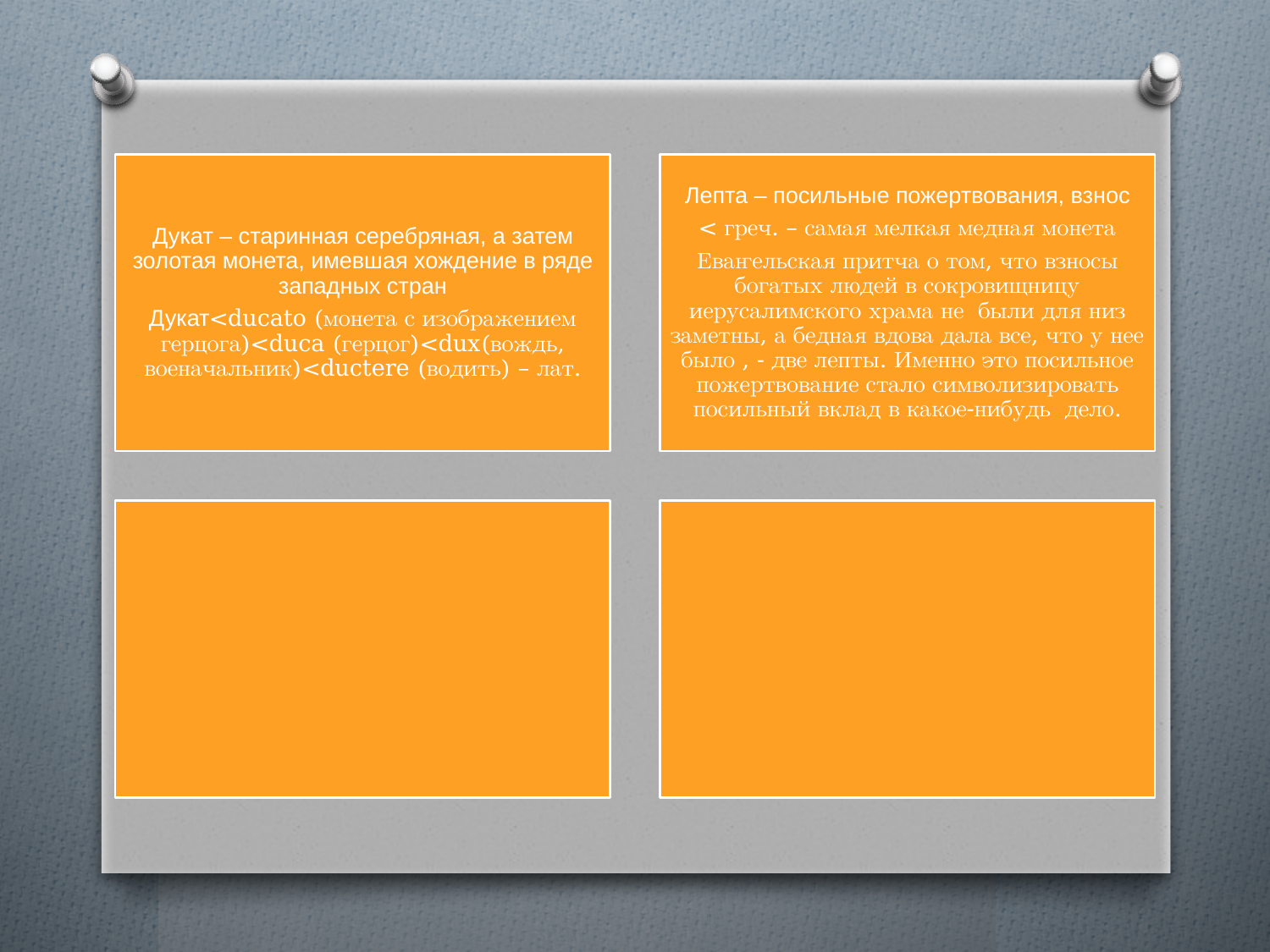

Дукат – старинная серебряная, а затем золотая монета, имевшая хождение в ряде западных стран
Дукат<ducato (монета с изображением герцога)<duca (герцог)<dux(вождь, военачальник)<ductere (водить) – лат.
Лепта – посильные пожертвования, взнос
< греч. – самая мелкая медная монета
Евангельская притча о том, что взносы богатых людей в сокровищницу иерусалимского храма не  были для низ заметны, а бедная вдова дала все, что у нее было , - две лепты. Именно это посильное пожертвование стало символизировать посильный вклад в какое-нибудь  дело.